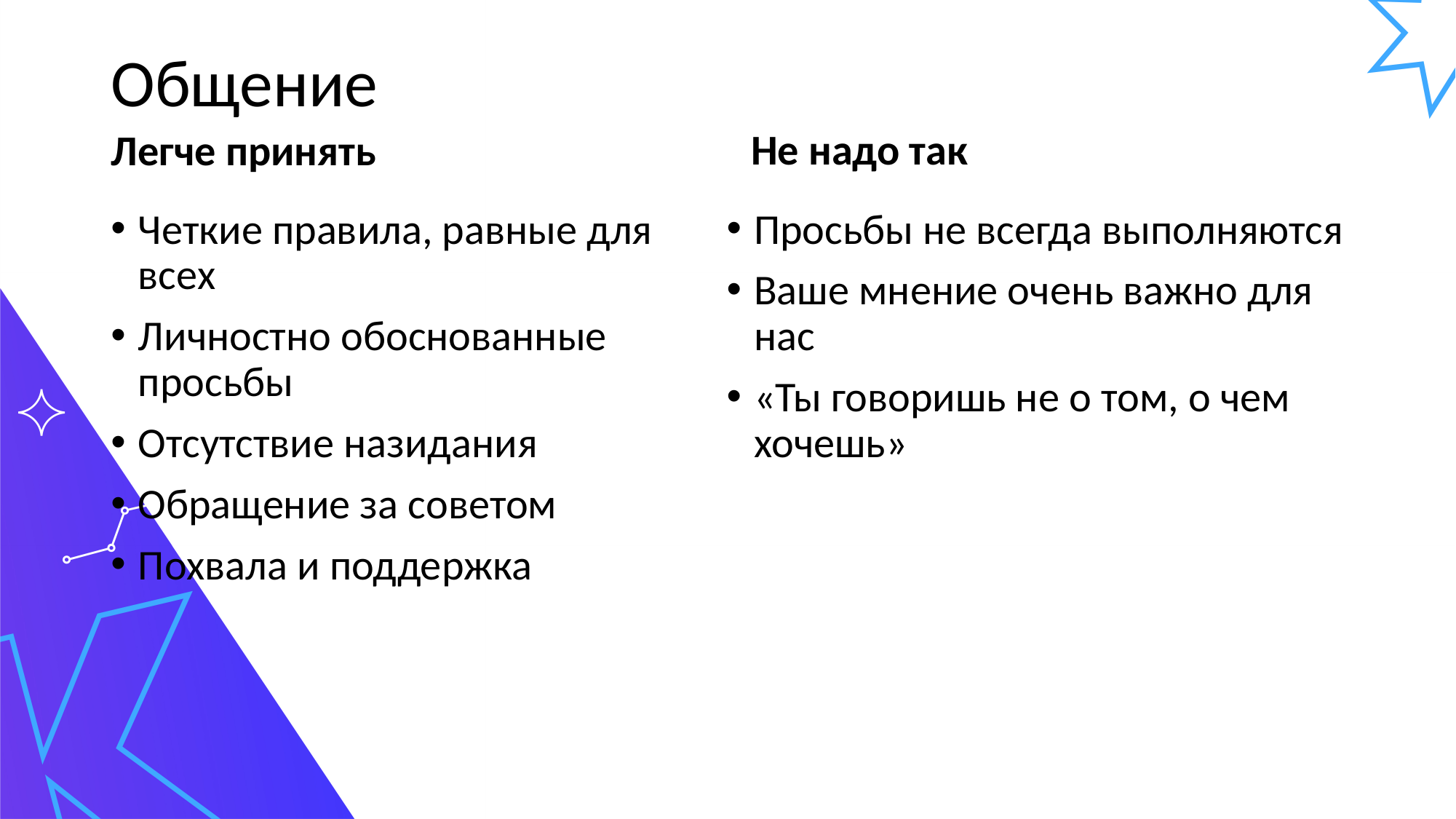

Общение
Не надо так
Легче принять
Четкие правила, равные для всех
Личностно обоснованные просьбы
Отсутствие назидания
Обращение за советом
Похвала и поддержка
Просьбы не всегда выполняются
Ваше мнение очень важно для нас
«Ты говоришь не о том, о чем хочешь»